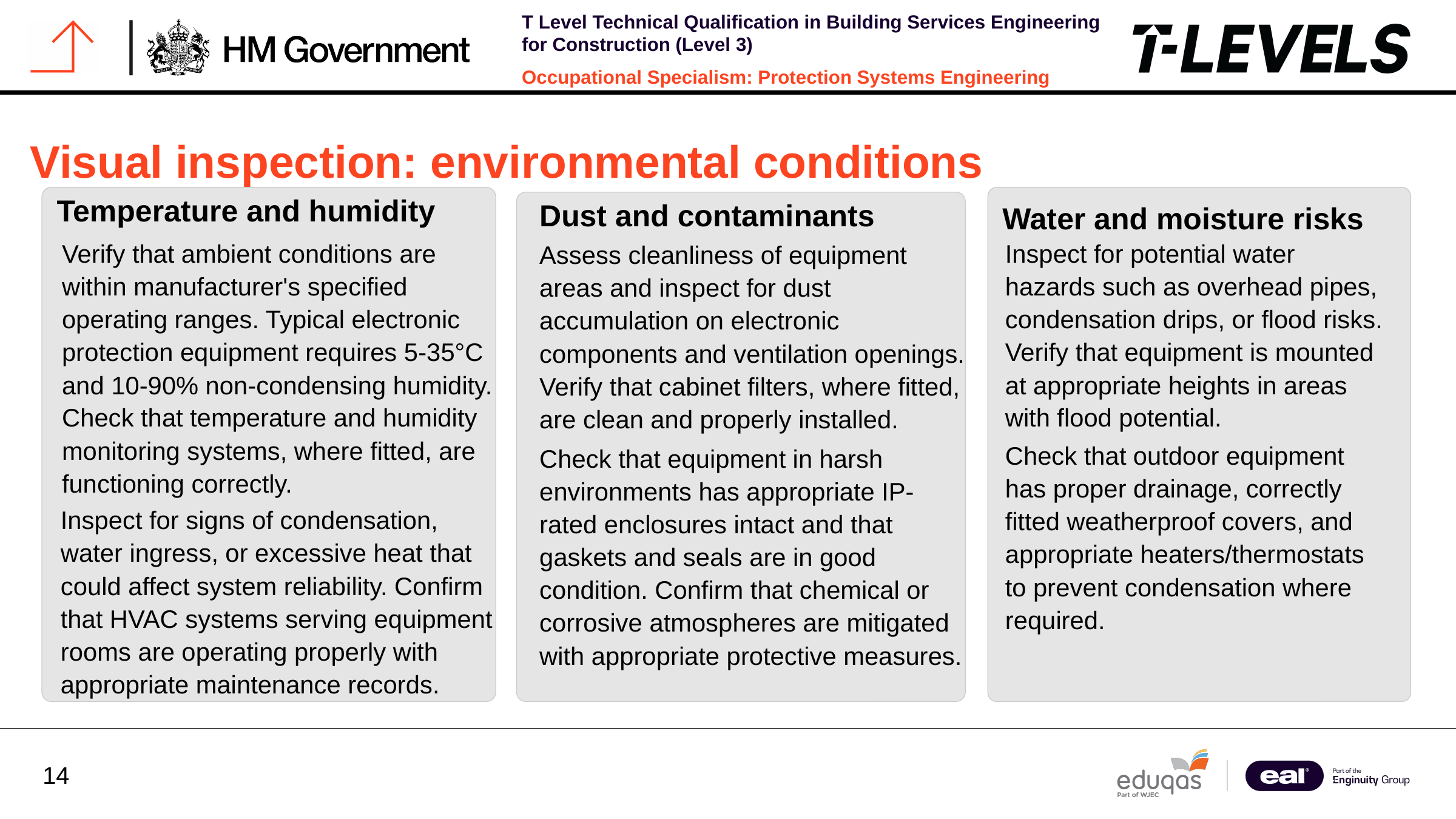

Visual inspection: environmental conditions

Temperature and humidity
Dust and contaminants
Water and moisture risks
Verify that ambient conditions are within manufacturer's specified operating ranges. Typical electronic protection equipment requires 5-35°C and 10-90% non-condensing humidity. Check that temperature and humidity monitoring systems, where fitted, are functioning correctly.
Inspect for potential water hazards such as overhead pipes, condensation drips, or flood risks. Verify that equipment is mounted at appropriate heights in areas with flood potential.
Assess cleanliness of equipment areas and inspect for dust accumulation on electronic components and ventilation openings. Verify that cabinet filters, where fitted, are clean and properly installed.
Check that outdoor equipment has proper drainage, correctly fitted weatherproof covers, and appropriate heaters/thermostats to prevent condensation where required.
Check that equipment in harsh environments has appropriate IP-rated enclosures intact and that gaskets and seals are in good condition. Confirm that chemical or corrosive atmospheres are mitigated with appropriate protective measures.
Inspect for signs of condensation, water ingress, or excessive heat that could affect system reliability. Confirm that HVAC systems serving equipment rooms are operating properly with appropriate maintenance records.